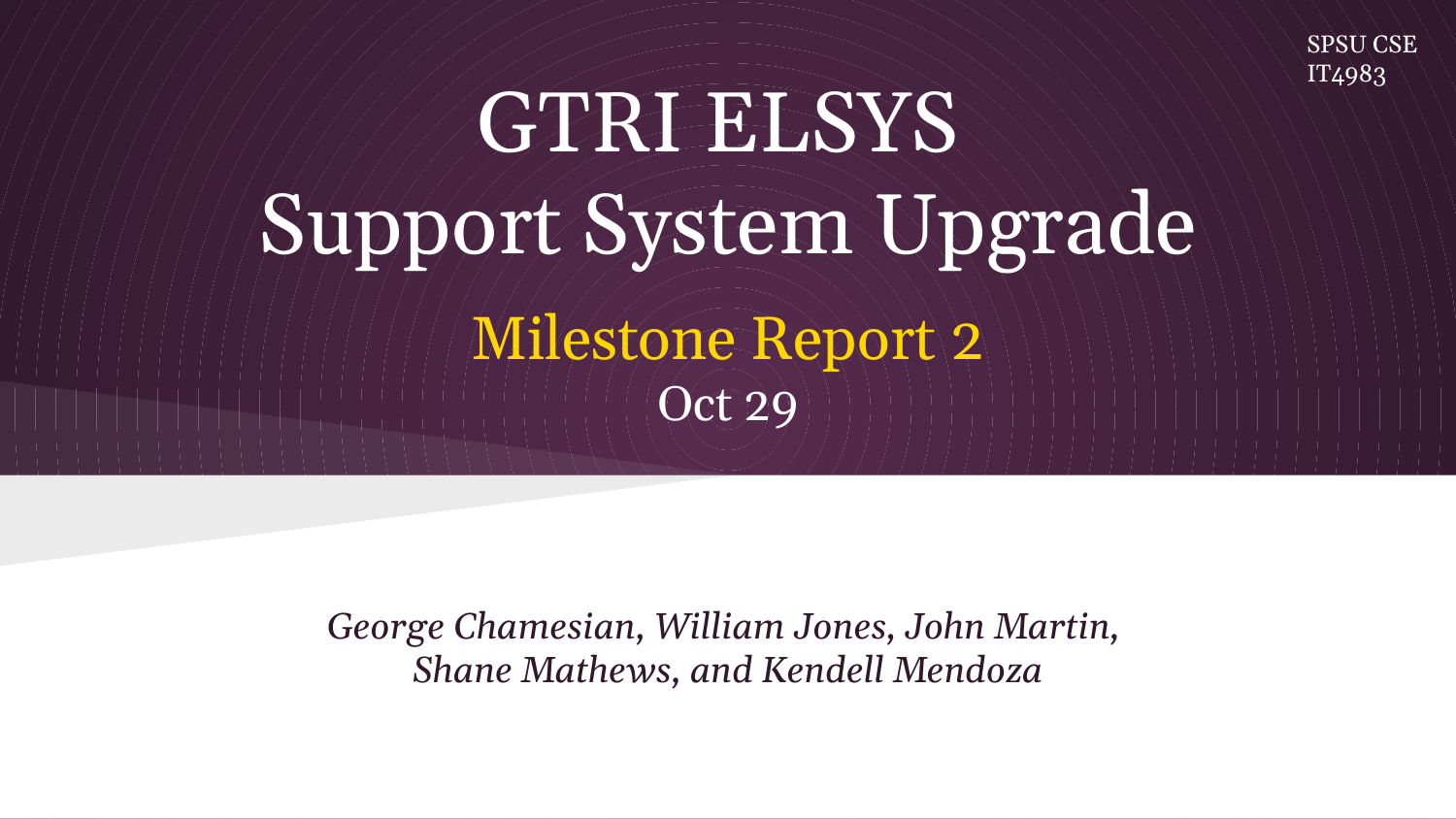

SPSU CSE
IT4983
# GTRI ELSYS
Support System Upgrade

Milestone Report 2
Oct 29
George Chamesian, William Jones, John Martin,
Shane Mathews, and Kendell Mendoza